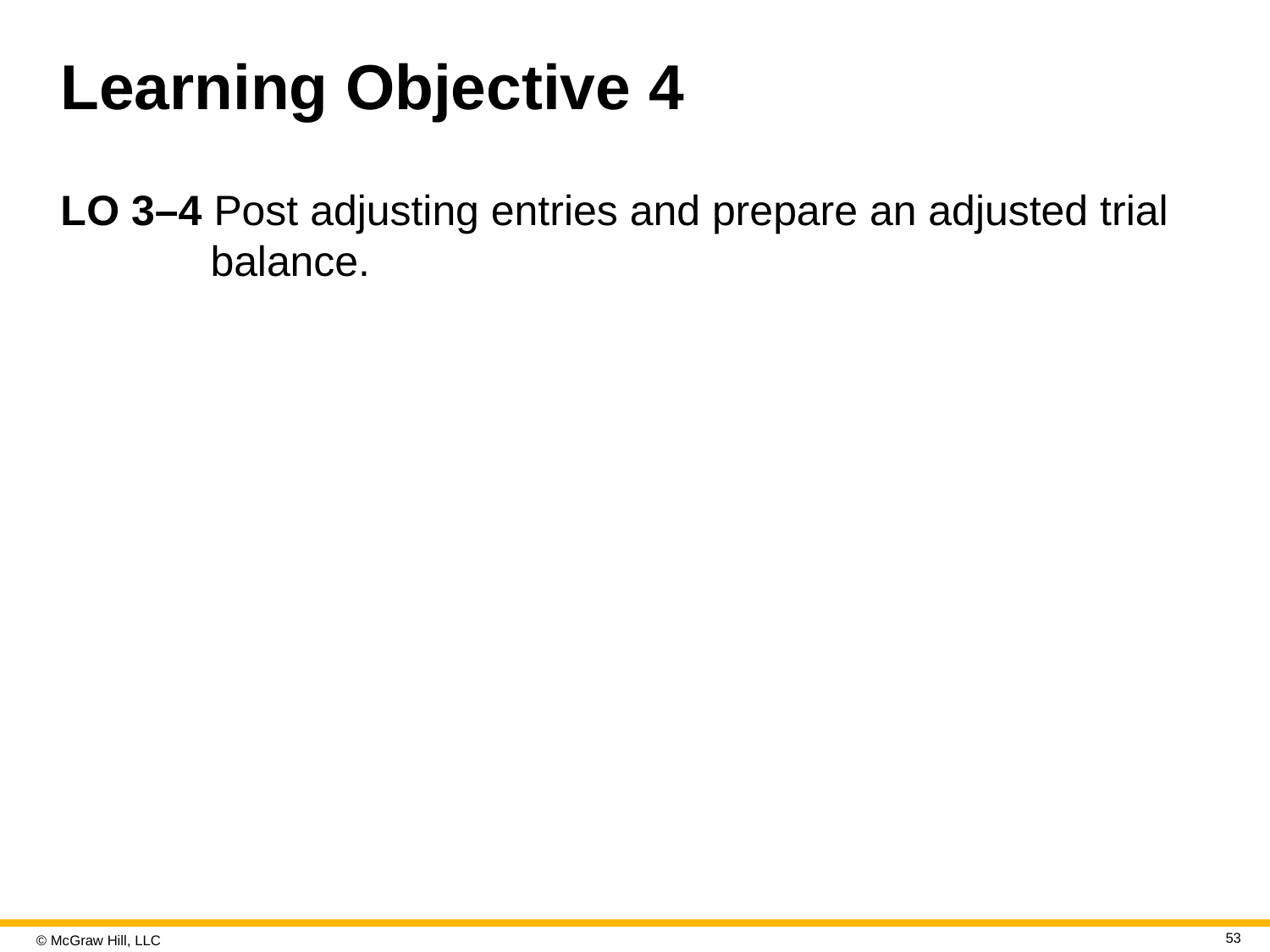

# Learning Objective 4
L O 3–4 Post adjusting entries and prepare an adjusted trial balance.
53